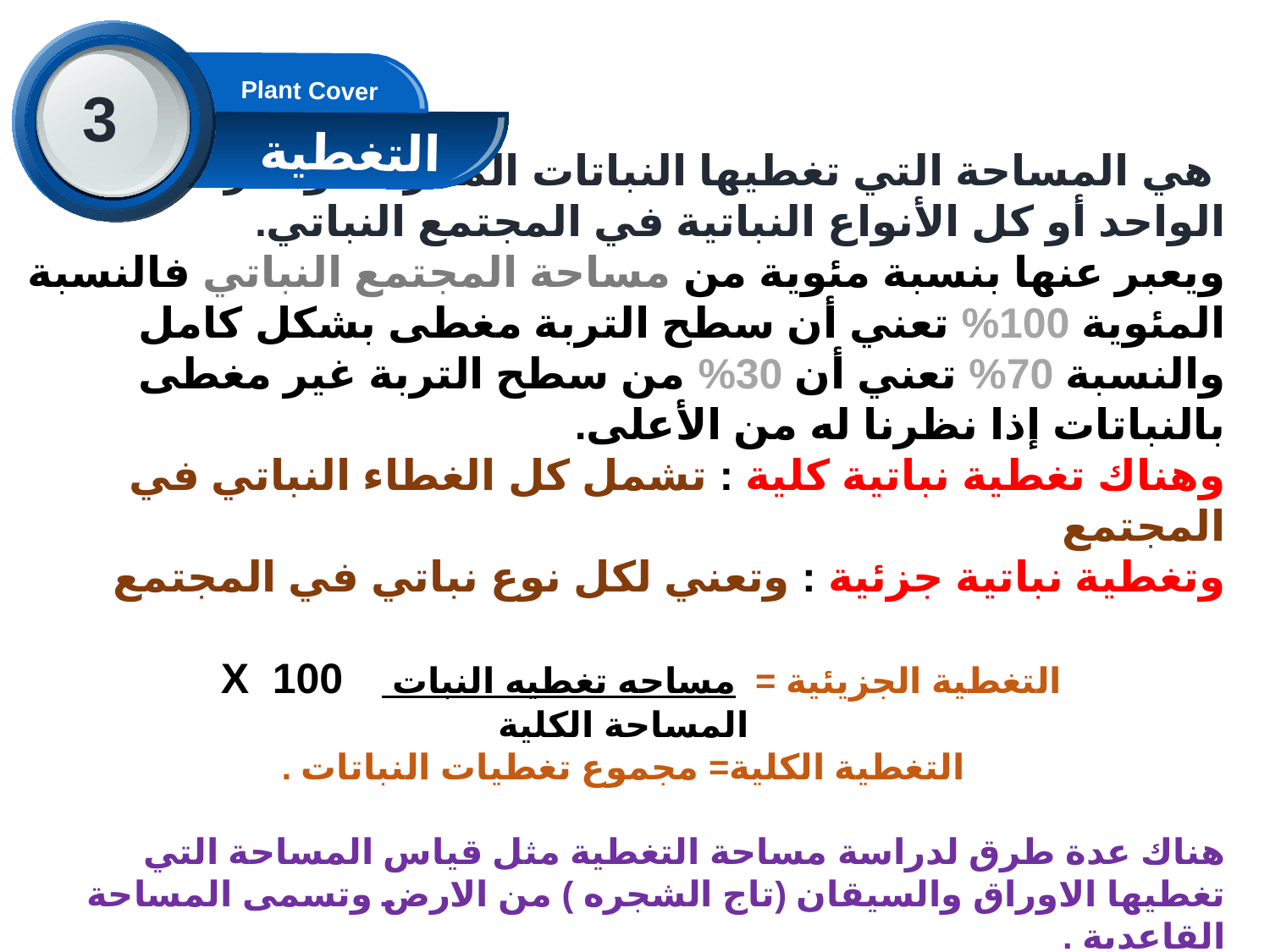

3

Plant Cover
التغطية
 هي المساحة التي تغطيها النباتات المفردة أو أفراد النوع الواحد أو كل الأنواع النباتية في المجتمع النباتي.
ويعبر عنها بنسبة مئوية من مساحة المجتمع النباتي فالنسبة المئوية 100% تعني أن سطح التربة مغطى بشكل كامل والنسبة 70% تعني أن 30% من سطح التربة غير مغطى بالنباتات إذا نظرنا له من الأعلى.
وهناك تغطية نباتية كلية : تشمل كل الغطاء النباتي في المجتمع
وتغطية نباتية جزئية : وتعني لكل نوع نباتي في المجتمع

التغطية الجزيئية =  مساحه تغطيه النبات     X  100
المساحة الكلية
التغطية الكلية= مجموع تغطيات النباتات .

هناك عدة طرق لدراسة مساحة التغطية مثل قياس المساحة التي تغطيها الاوراق والسيقان (تاج الشجره ) من الارض وتسمى المساحة القاعدية .